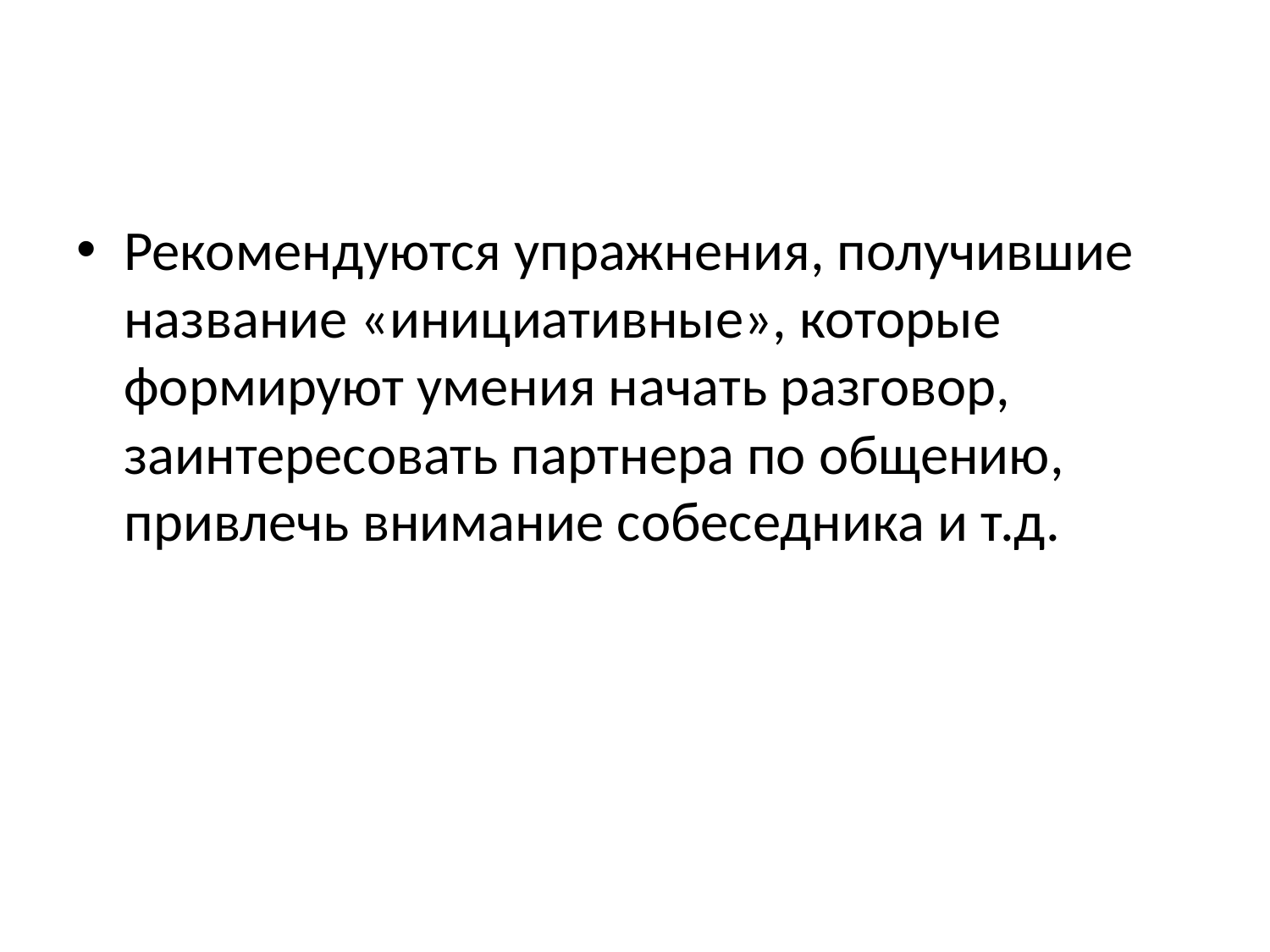

Рекомендуются упражнения, получившие  название «инициативные», которые формируют умения начать разговор, заинтересовать партнера по общению, привлечь внимание собеседника и т.д.